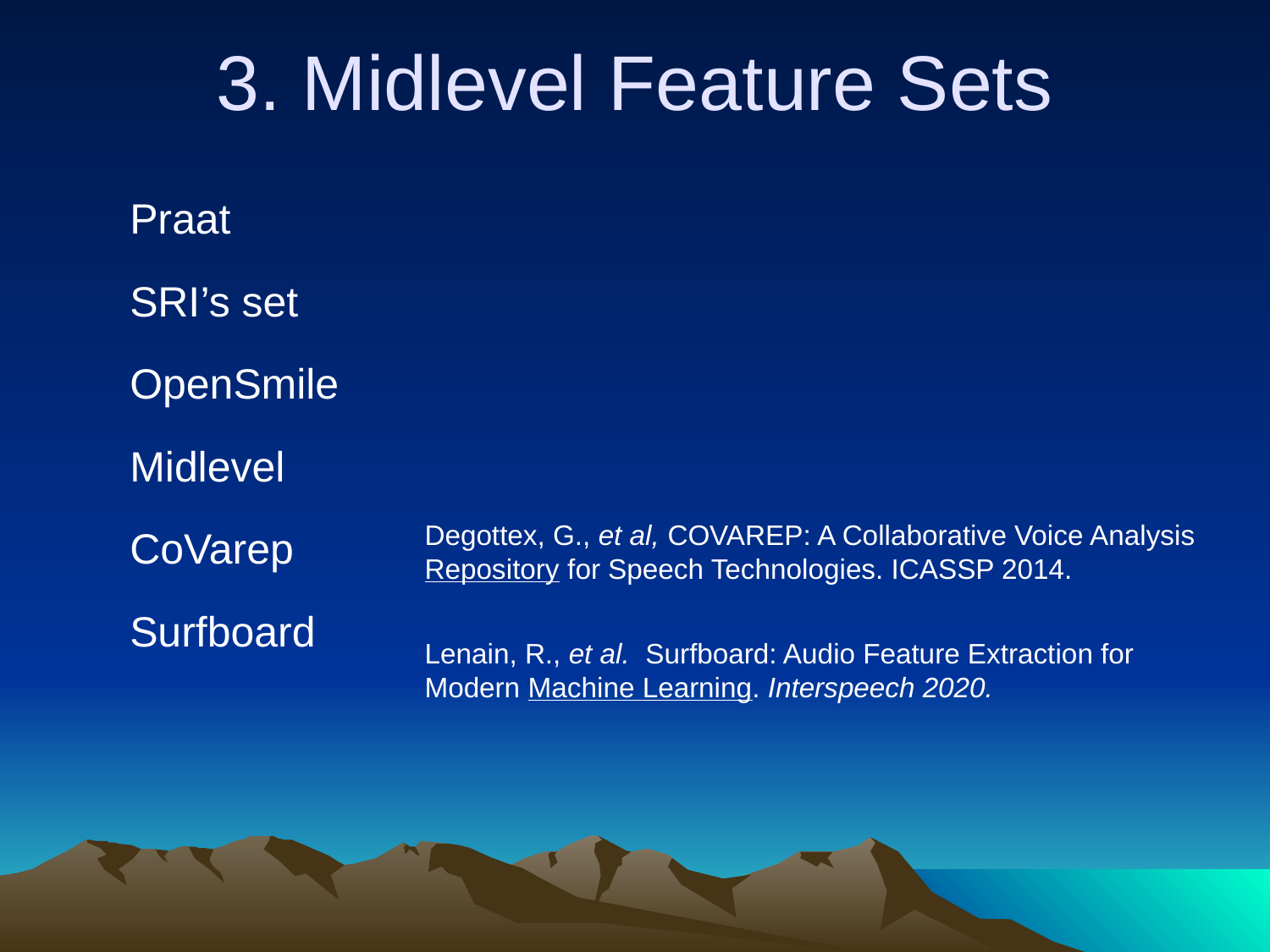

# 3. Midlevel Feature Sets
Praat
SRI’s set
OpenSmile
Midlevel
CoVarep
Surfboard

Degottex, G., et al, COVAREP: A Collaborative Voice Analysis Repository for Speech Technologies. ICASSP 2014.
Lenain, R., et al.  Surfboard: Audio Feature Extraction for Modern Machine Learning. Interspeech 2020.